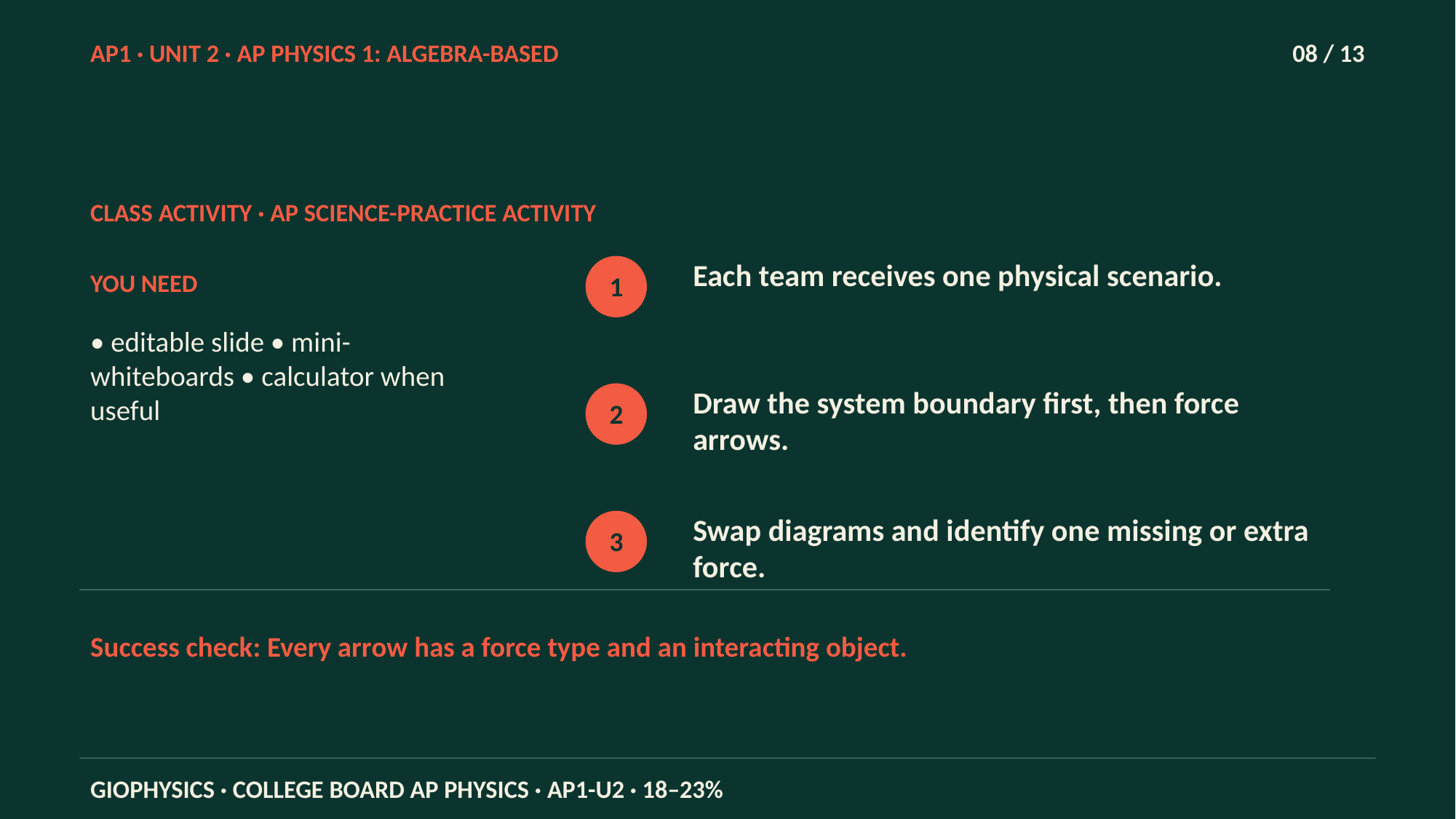

AP1 · UNIT 2 · AP PHYSICS 1: ALGEBRA-BASED
08 / 13

CLASS ACTIVITY · AP SCIENCE-PRACTICE ACTIVITY
Each team receives one physical scenario.

YOU NEED
1
• editable slide • mini-whiteboards • calculator when useful
Draw the system boundary first, then force arrows.

2
Swap diagrams and identify one missing or extra force.

3

Success check: Every arrow has a force type and an interacting object.

GIOPHYSICS · COLLEGE BOARD AP PHYSICS · AP1-U2 · 18–23%